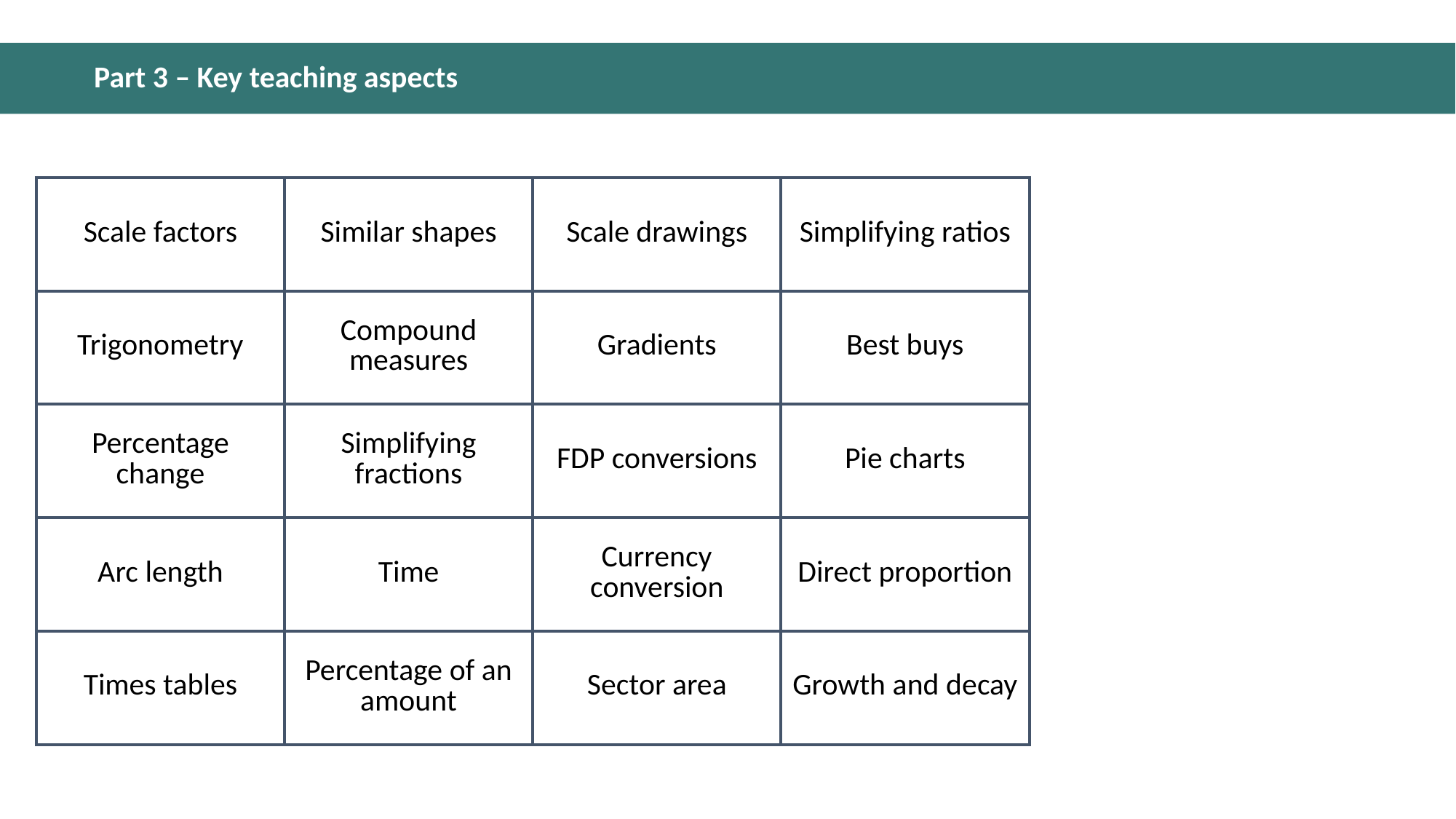

# Part 3 – Key teaching aspects
| Scale factors | Similar shapes | Scale drawings | Simplifying ratios |
| --- | --- | --- | --- |
| Trigonometry | Compound measures | Gradients | Best buys |
| Percentage change | Simplifying fractions | FDP conversions | Pie charts |
| Arc length | Time | Currency conversion | Direct proportion |
| Times tables | Percentage of an amount | Sector area | Growth and decay |